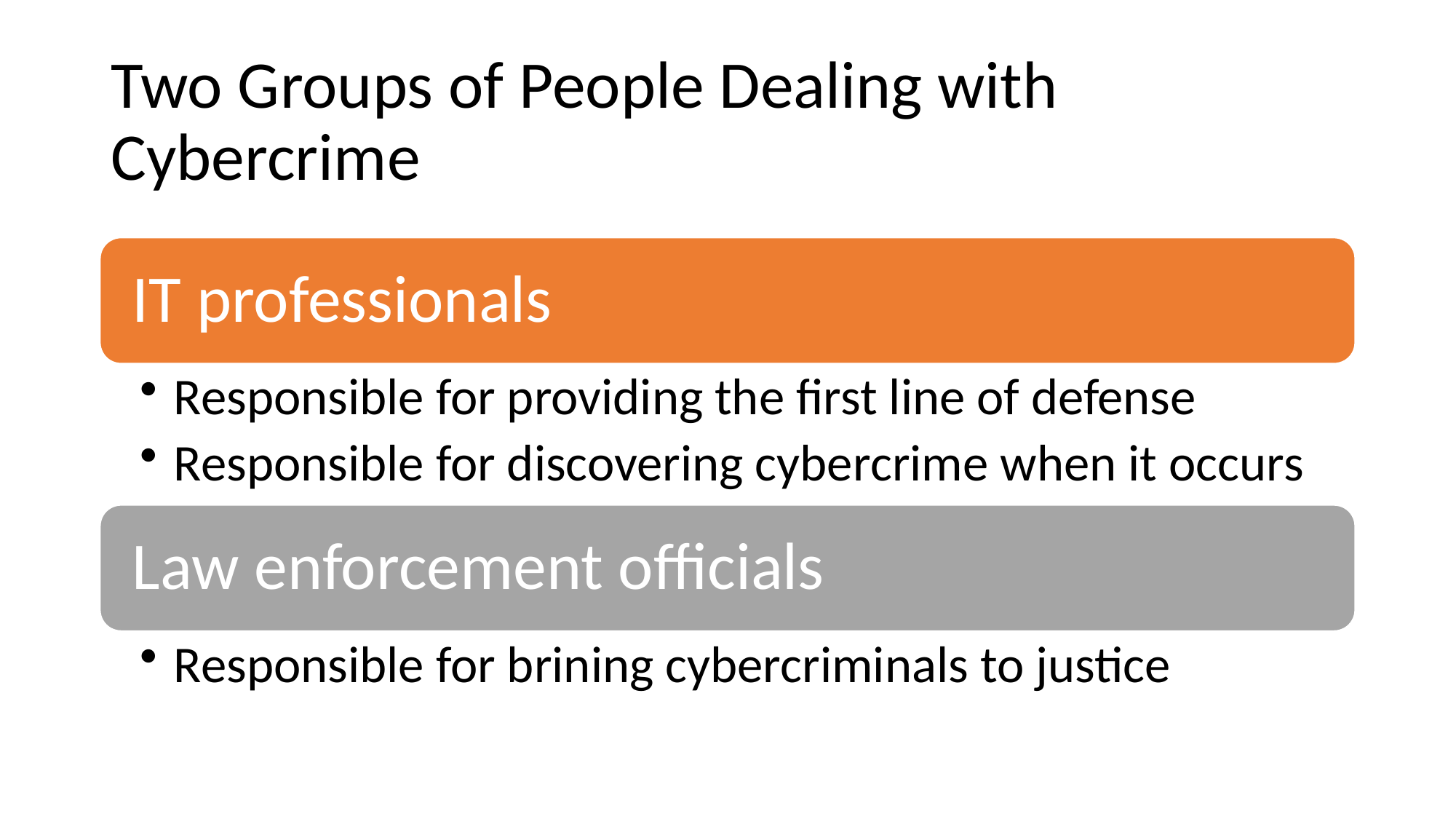

# Two Groups of People Dealing with Cybercrime
IT professionals
Responsible for providing the first line of defense
Responsible for discovering cybercrime when it occurs
Law enforcement officials
Responsible for brining cybercriminals to justice